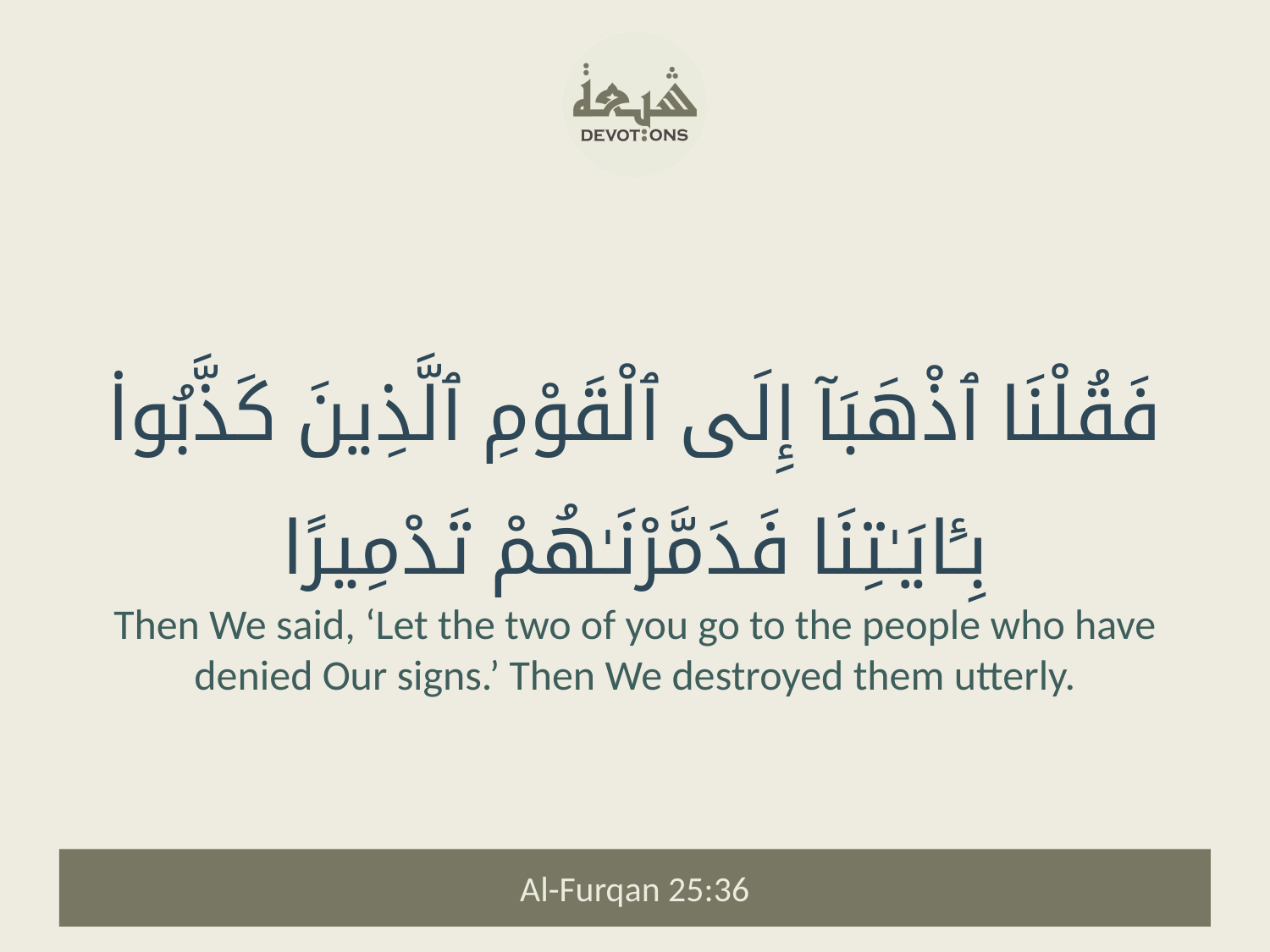

فَقُلْنَا ٱذْهَبَآ إِلَى ٱلْقَوْمِ ٱلَّذِينَ كَذَّبُوا۟ بِـَٔايَـٰتِنَا فَدَمَّرْنَـٰهُمْ تَدْمِيرًا
Then We said, ‘Let the two of you go to the people who have denied Our signs.’ Then We destroyed them utterly.
Al-Furqan 25:36